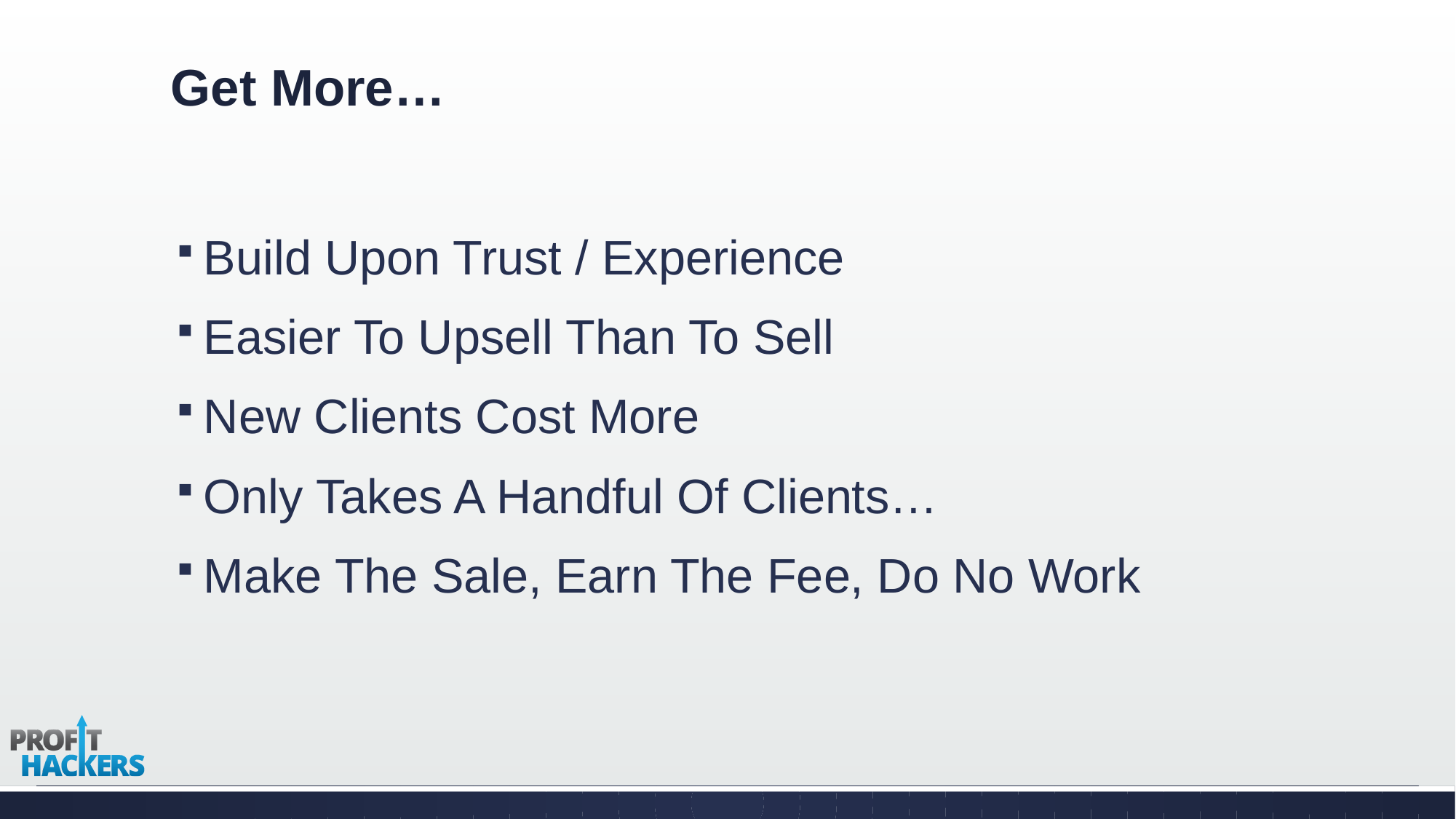

# Get More…
Build Upon Trust / Experience
Easier To Upsell Than To Sell
New Clients Cost More
Only Takes A Handful Of Clients…
Make The Sale, Earn The Fee, Do No Work